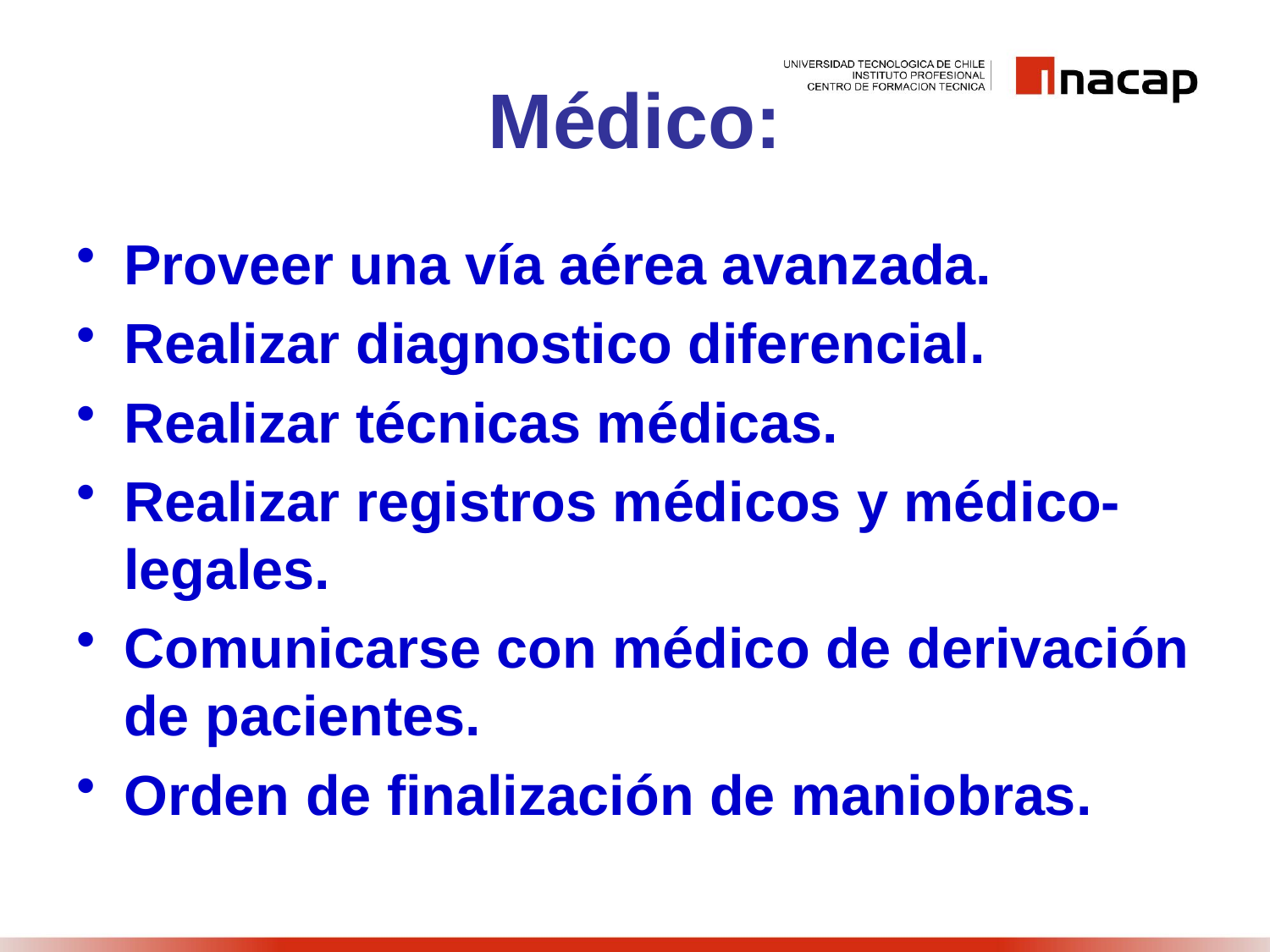

# Médico:
Proveer una vía aérea avanzada.
Realizar diagnostico diferencial.
Realizar técnicas médicas.
Realizar registros médicos y médico-legales.
Comunicarse con médico de derivación de pacientes.
Orden de finalización de maniobras.